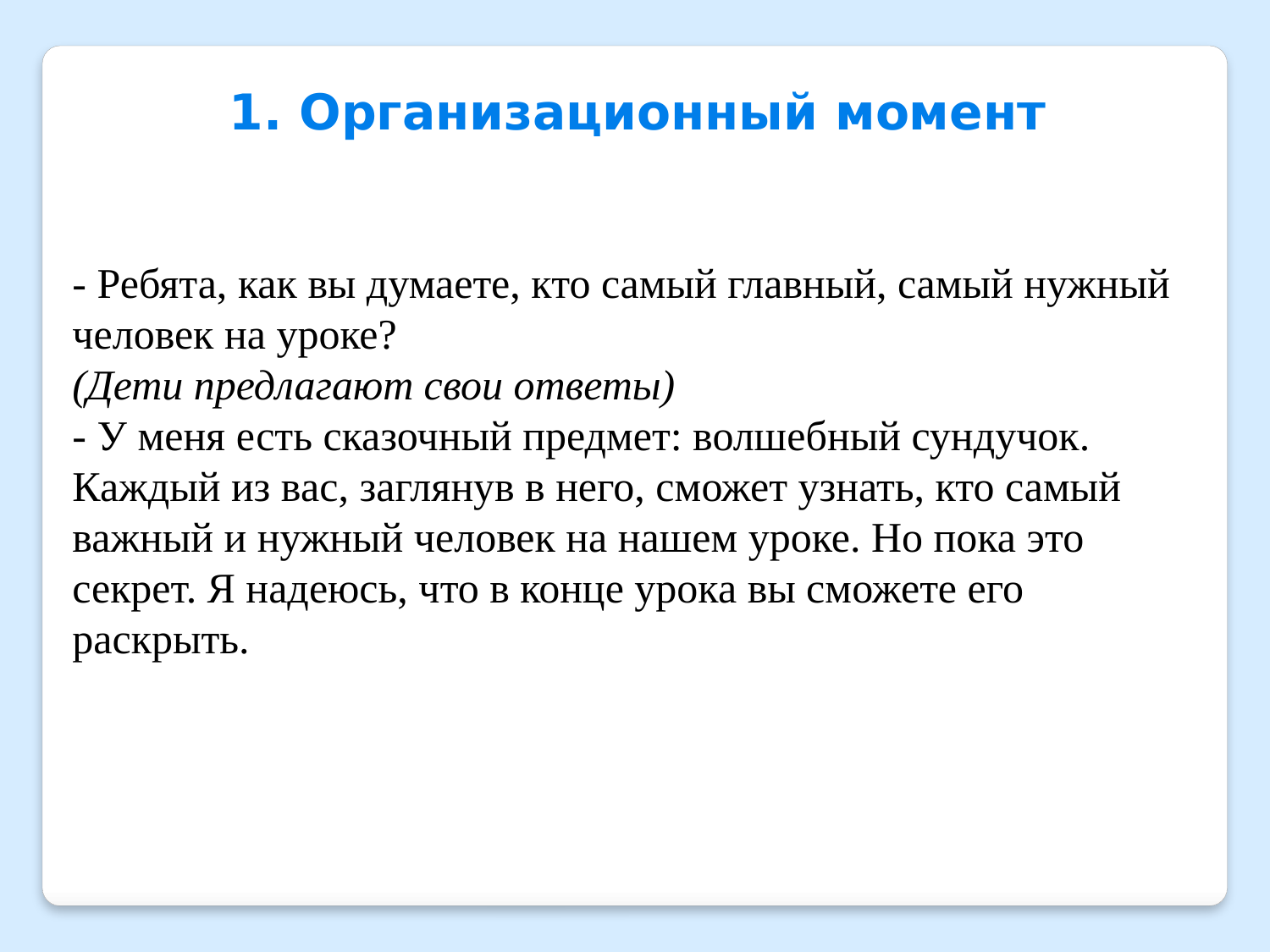

1. Организационный момент
- Ребята, как вы думаете, кто самый главный, самый нужный человек на уроке?
(Дети предлагают свои ответы)
- У меня есть сказочный предмет: волшебный сундучок. Каждый из вас, заглянув в него, сможет узнать, кто самый важный и нужный человек на нашем уроке. Но пока это секрет. Я надеюсь, что в конце урока вы сможете его раскрыть.